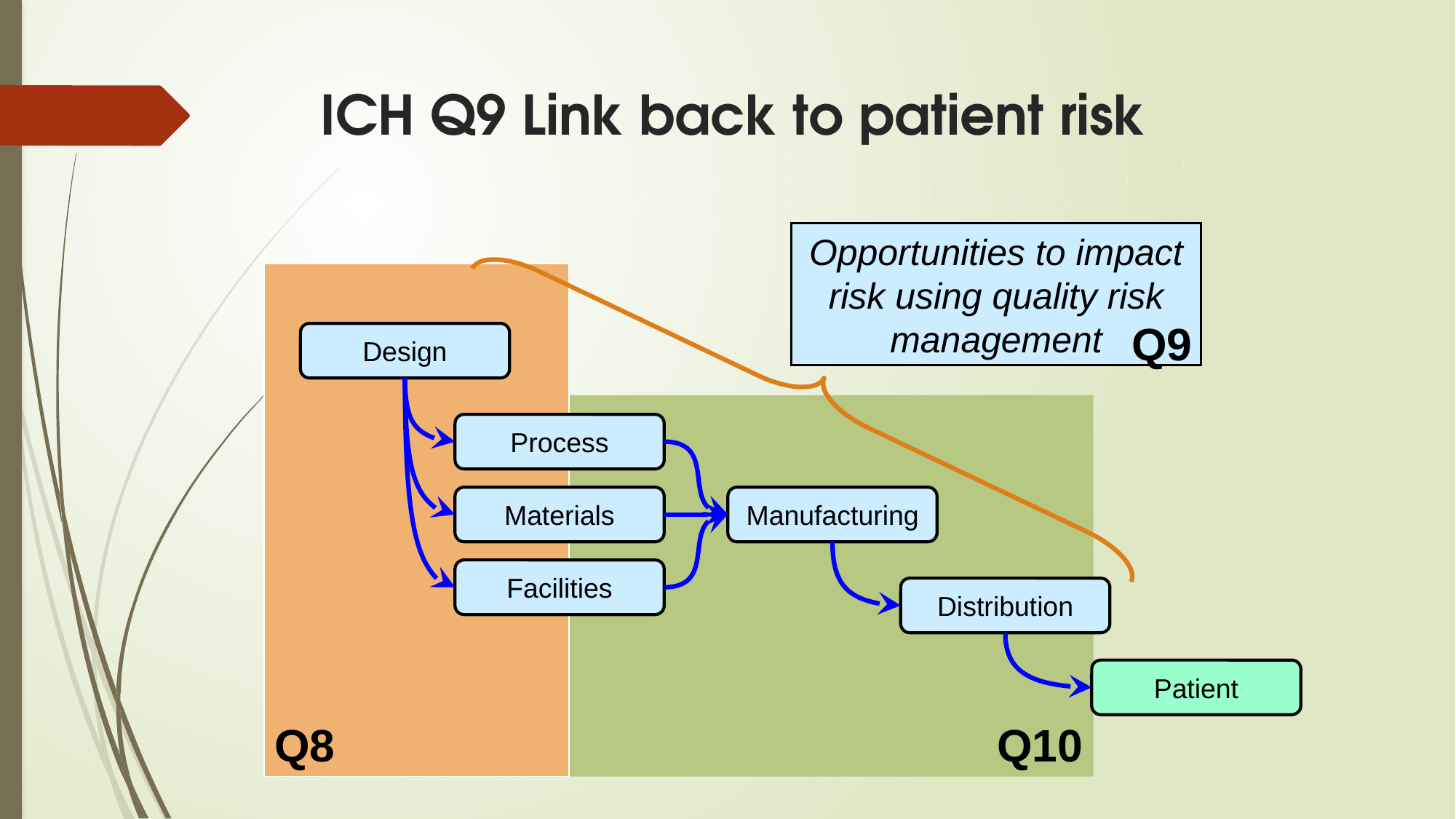

# ICH Q9 Link back to patient risk
Opportunities to impact risk using quality risk management
Q8
Q9
Design
Q10
Process
Materials
Manufacturing
Facilities
Distribution
Patient